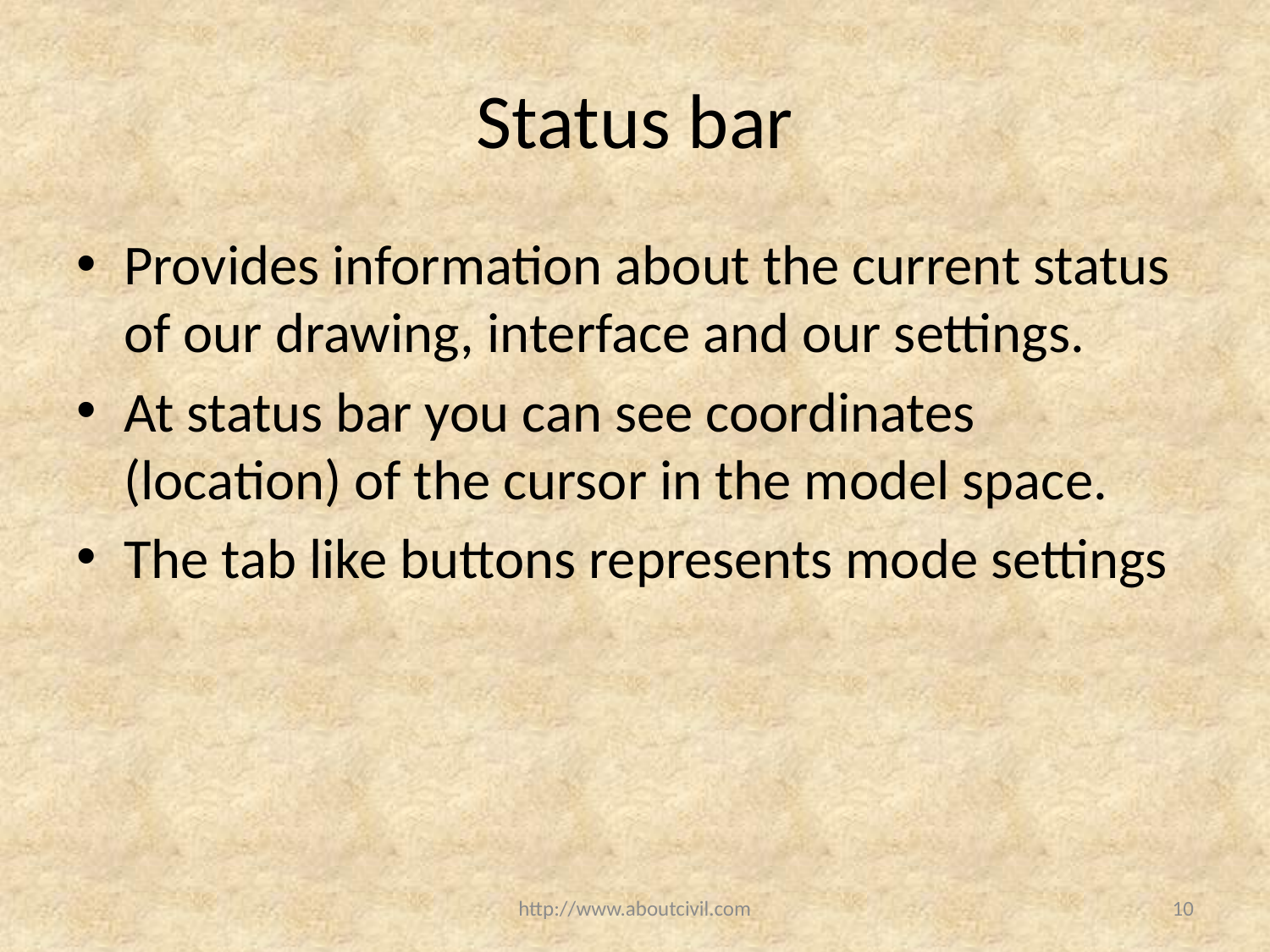

# Status bar
Provides information about the current status of our drawing, interface and our settings.
At status bar you can see coordinates (location) of the cursor in the model space.
The tab like buttons represents mode settings
http://www.aboutcivil.com
10